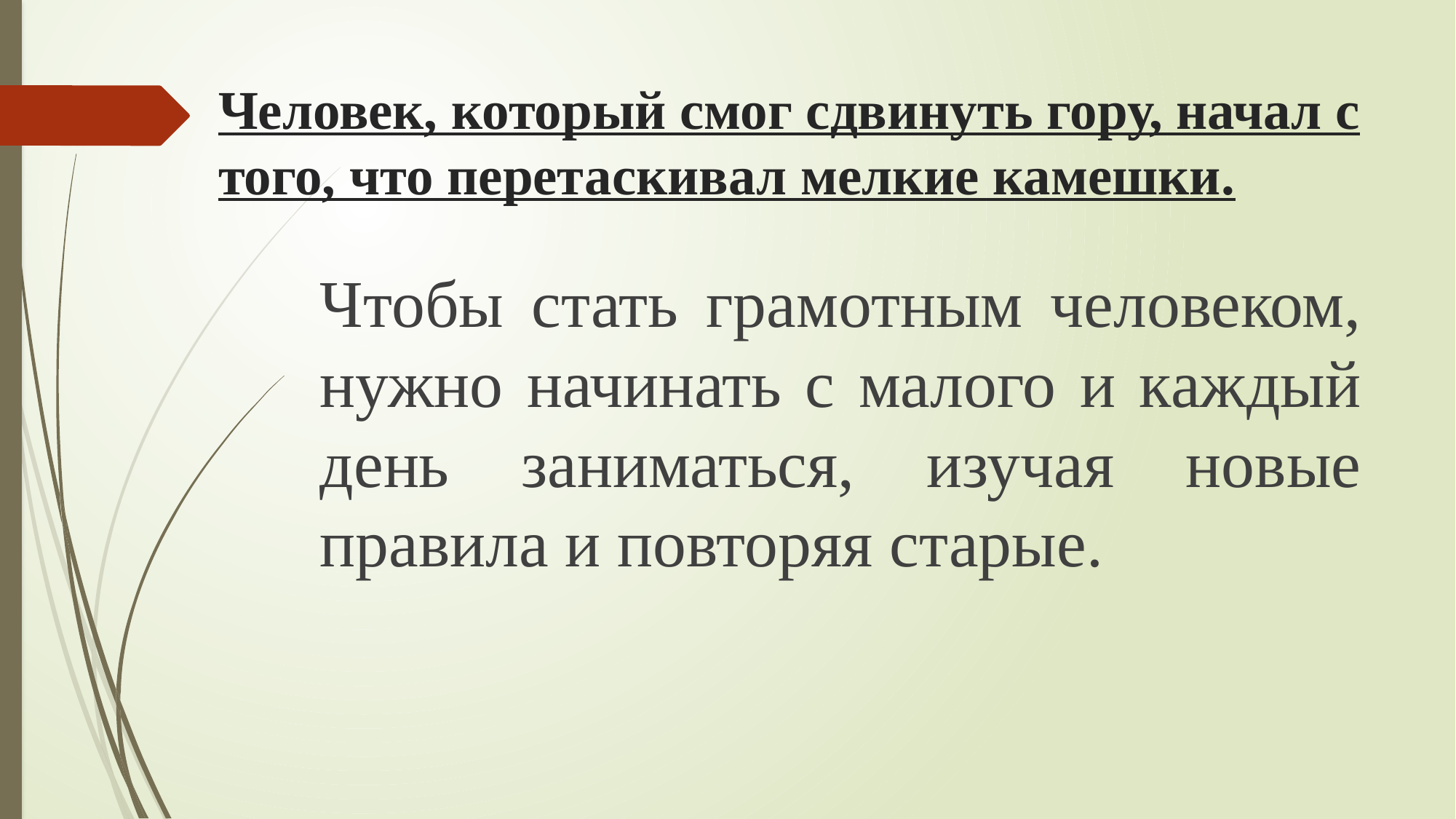

# Человек, который смог сдвинуть гору, начал с того, что перетаскивал мелкие камешки.
Чтобы стать грамотным человеком, нужно начинать с малого и каждый день заниматься, изучая новые правила и повторяя старые.